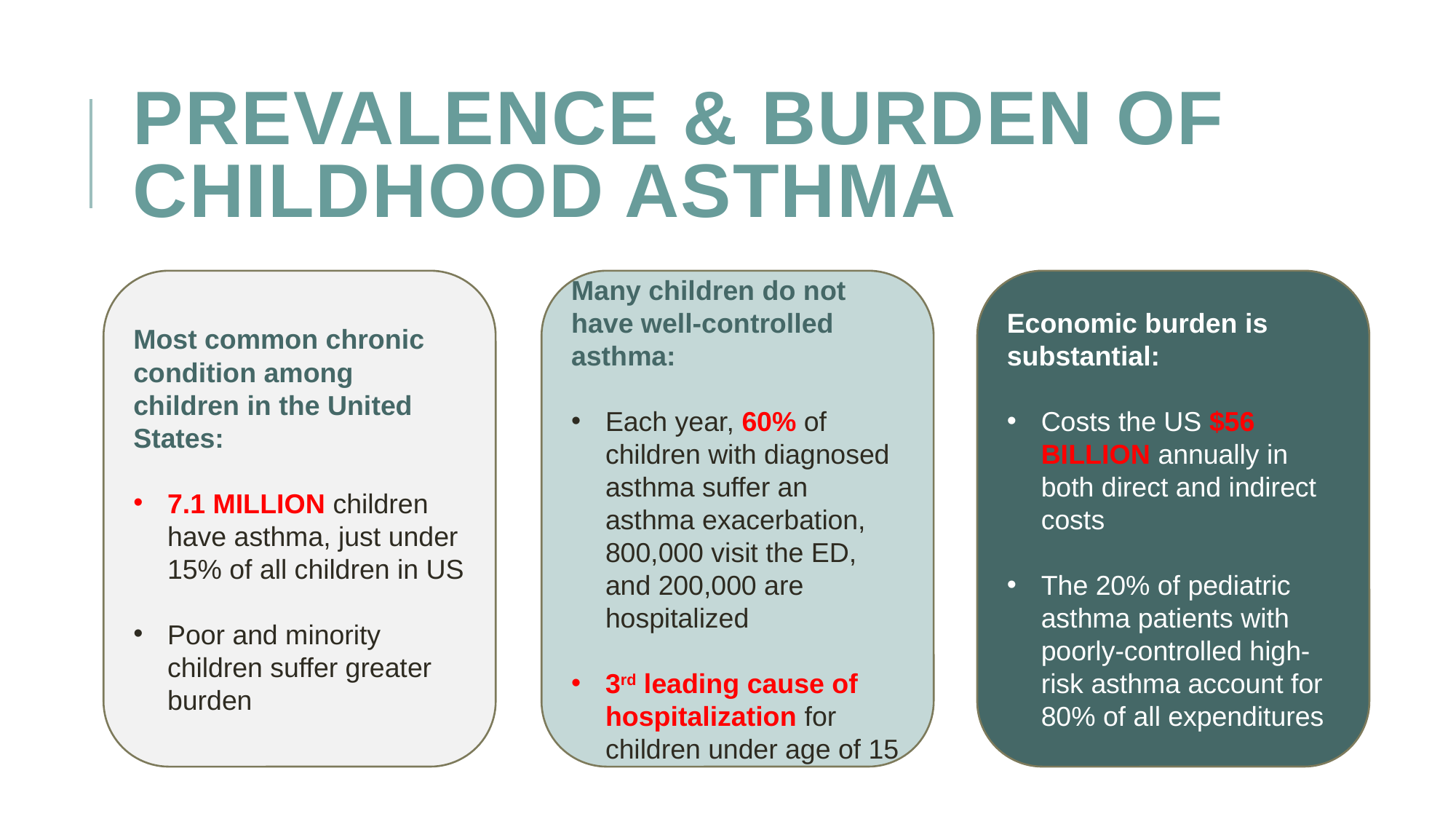

# Prevalence & Burden of Childhood Asthma
Most common chronic condition among children in the United States:

7.1 MILLION children have asthma, just under 15% of all children in US

Poor and minority children suffer greater burden
Many children do not have well-controlled asthma:

Each year, 60% of children with diagnosed asthma suffer an asthma exacerbation, 800,000 visit the ED, and 200,000 are hospitalized

3rd leading cause of hospitalization for children under age of 15
Economic burden is substantial:

Costs the US $56 BILLION annually in both direct and indirect costs

The 20% of pediatric asthma patients with poorly-controlled high-risk asthma account for 80% of all expenditures